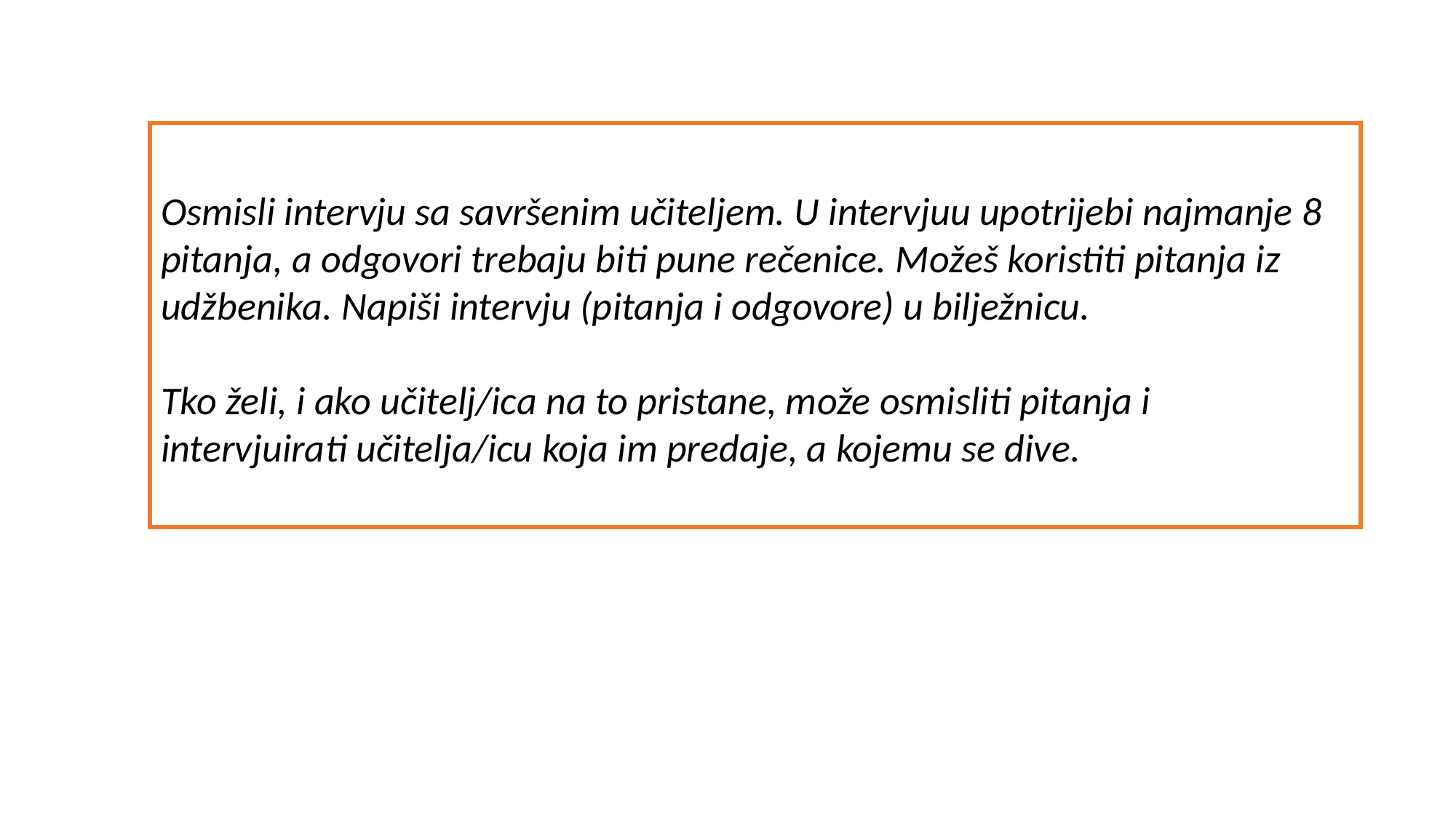

Osmisli intervju sa savršenim učiteljem. U intervjuu upotrijebi najmanje 8 pitanja, a odgovori trebaju biti pune rečenice. Možeš koristiti pitanja iz udžbenika. Napiši intervju (pitanja i odgovore) u bilježnicu.

Tko želi, i ako učitelj/ica na to pristane, može osmisliti pitanja i intervjuirati učitelja/icu koja im predaje, a kojemu se dive.